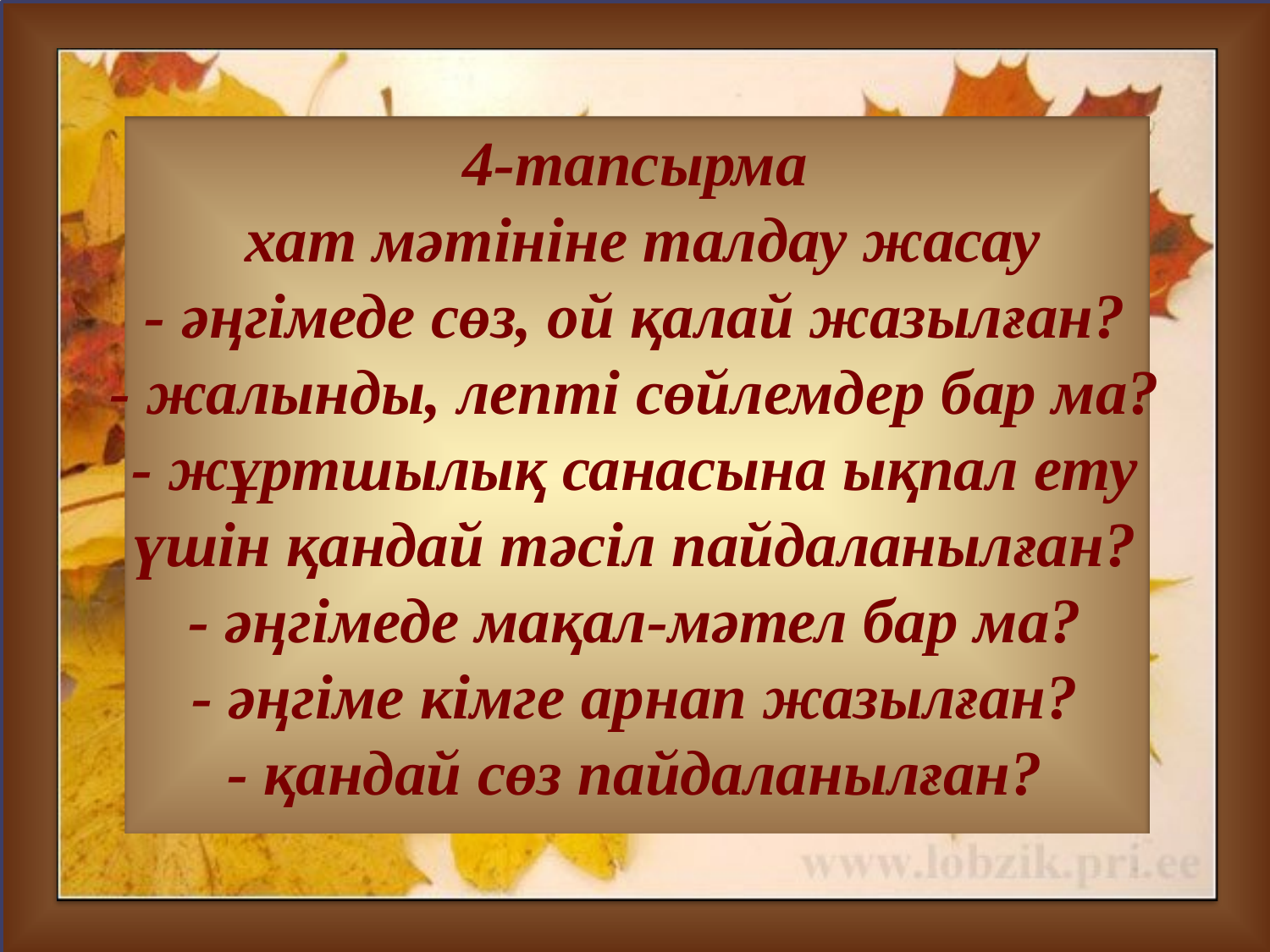

4-тапсырма
 хат мәтініне талдау жасау
- әңгімеде сөз, ой қалай жазылған?
- жалынды, лепті сөйлемдер бар ма?
- жұртшылық санасына ықпал ету үшін қандай тәсіл пайдаланылған?
- әңгімеде мақал-мәтел бар ма?
- әңгіме кімге арнап жазылған?
- қандай сөз пайдаланылған?